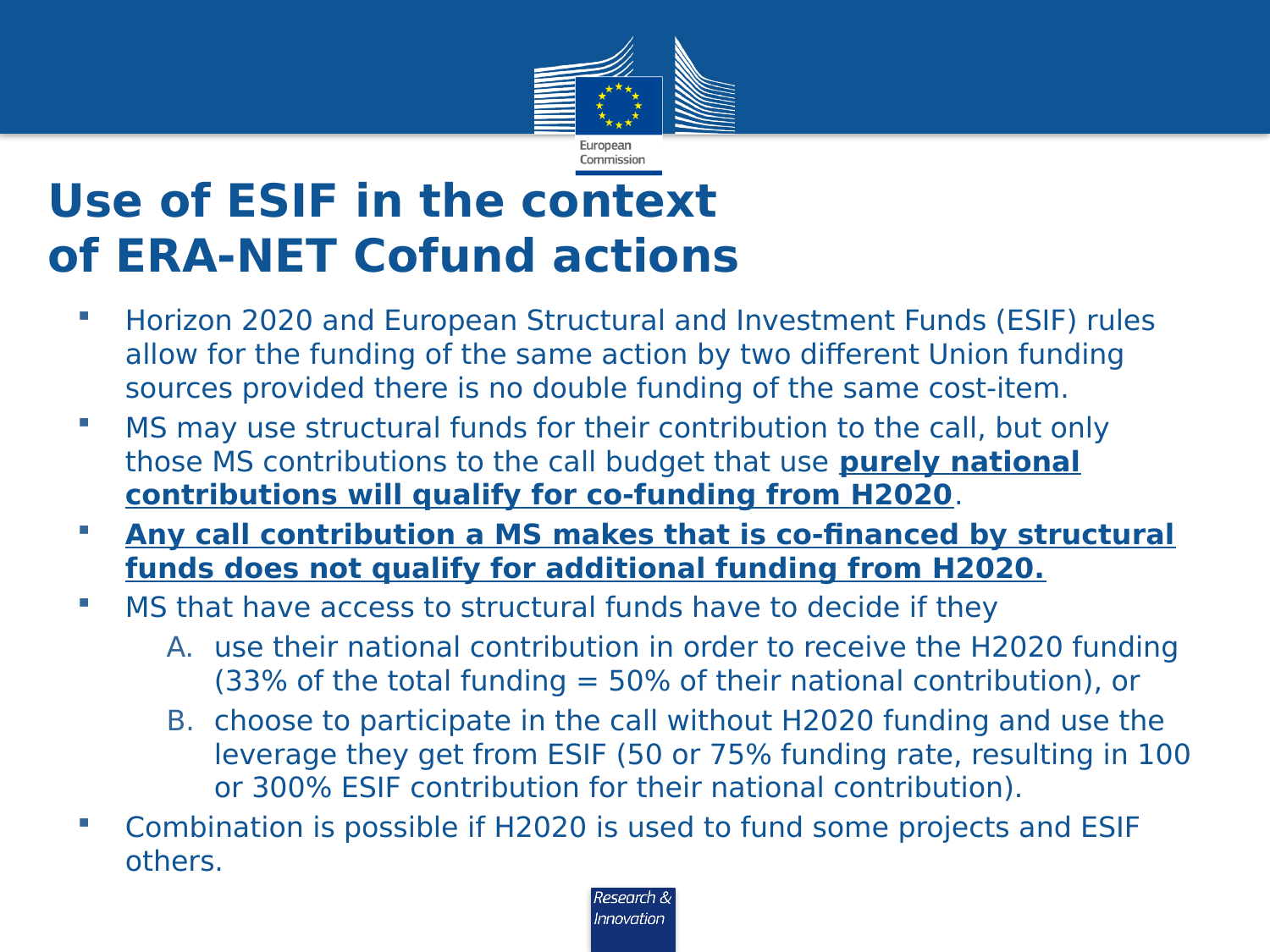

# Use of ESIF in the context of ERA-NET Cofund actions
Horizon 2020 and European Structural and Investment Funds (ESIF) rules allow for the funding of the same action by two different Union funding sources provided there is no double funding of the same cost-item.
MS may use structural funds for their contribution to the call, but only those MS contributions to the call budget that use purely national contributions will qualify for co-funding from H2020.
Any call contribution a MS makes that is co-financed by structural funds does not qualify for additional funding from H2020.
MS that have access to structural funds have to decide if they
use their national contribution in order to receive the H2020 funding (33% of the total funding = 50% of their national contribution), or
choose to participate in the call without H2020 funding and use the leverage they get from ESIF (50 or 75% funding rate, resulting in 100 or 300% ESIF contribution for their national contribution).
Combination is possible if H2020 is used to fund some projects and ESIF others.